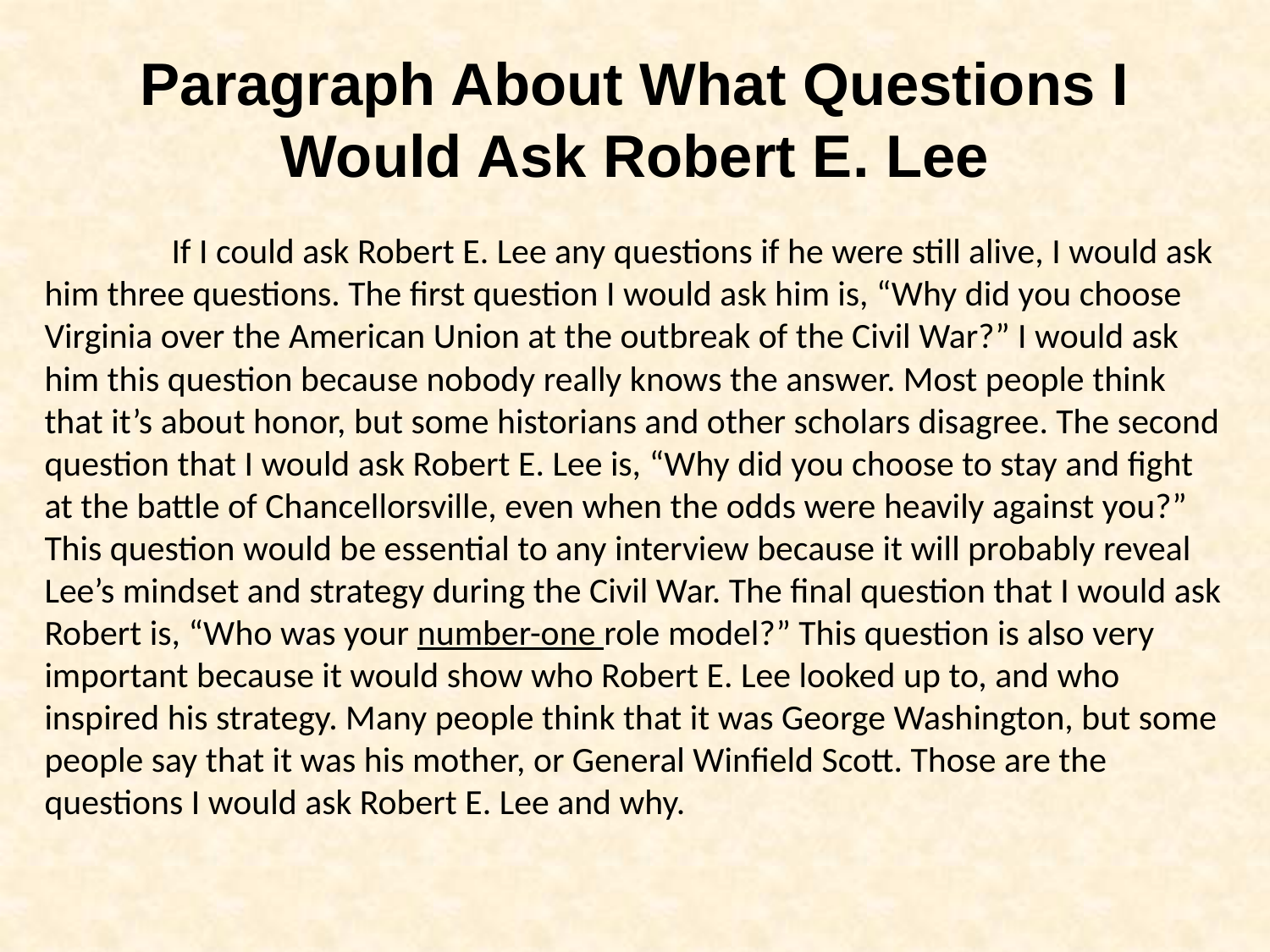

# Paragraph About What Questions I Would Ask Robert E. Lee
	If I could ask Robert E. Lee any questions if he were still alive, I would ask him three questions. The first question I would ask him is, “Why did you choose Virginia over the American Union at the outbreak of the Civil War?” I would ask him this question because nobody really knows the answer. Most people think that it’s about honor, but some historians and other scholars disagree. The second question that I would ask Robert E. Lee is, “Why did you choose to stay and fight at the battle of Chancellorsville, even when the odds were heavily against you?” This question would be essential to any interview because it will probably reveal Lee’s mindset and strategy during the Civil War. The final question that I would ask Robert is, “Who was your number-one role model?” This question is also very important because it would show who Robert E. Lee looked up to, and who inspired his strategy. Many people think that it was George Washington, but some people say that it was his mother, or General Winfield Scott. Those are the questions I would ask Robert E. Lee and why.